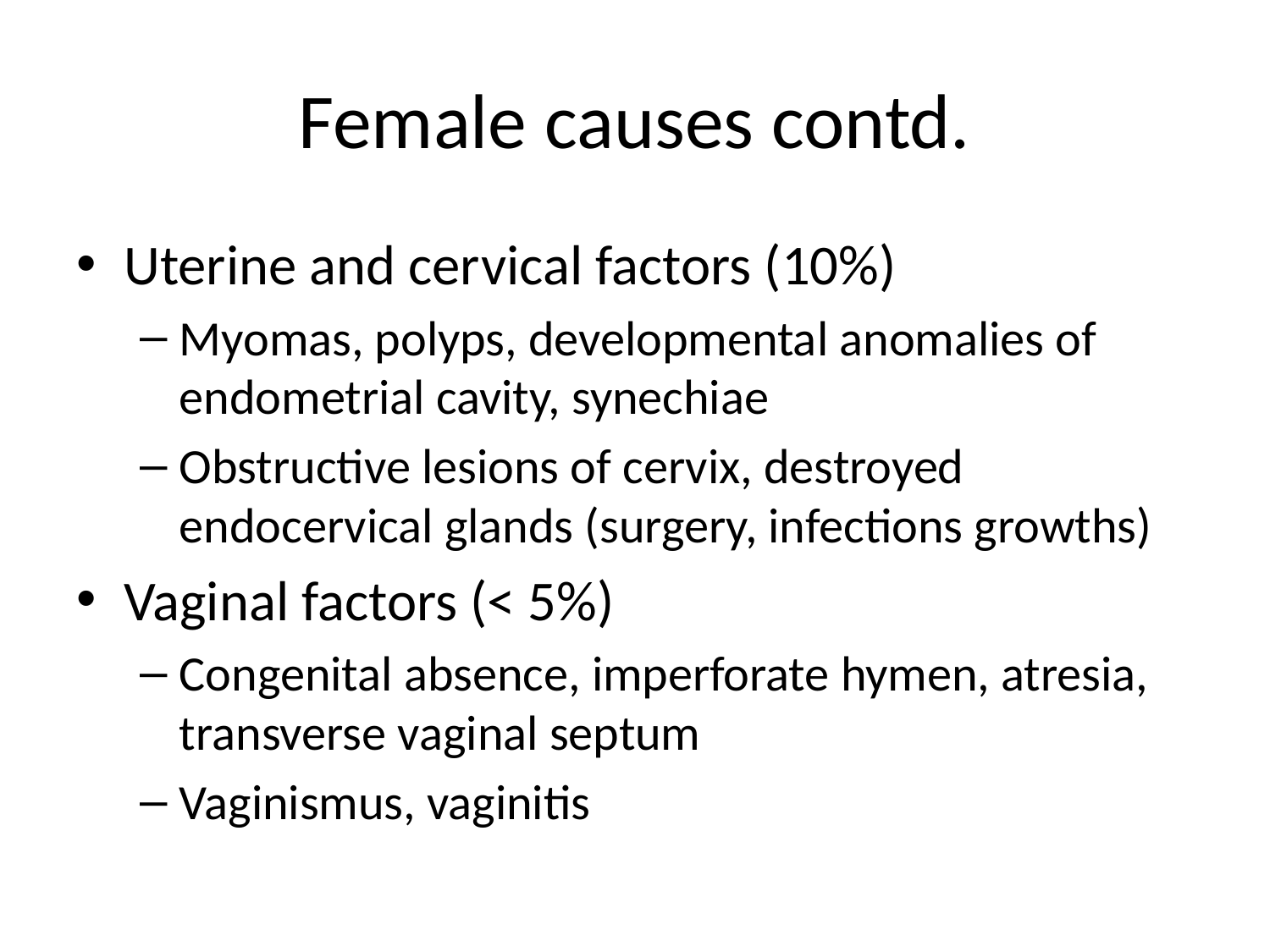

# Female causes contd.
Uterine and cervical factors (10%)
Myomas, polyps, developmental anomalies of endometrial cavity, synechiae
Obstructive lesions of cervix, destroyed endocervical glands (surgery, infections growths)
Vaginal factors (˂ 5%)
Congenital absence, imperforate hymen, atresia, transverse vaginal septum
Vaginismus, vaginitis